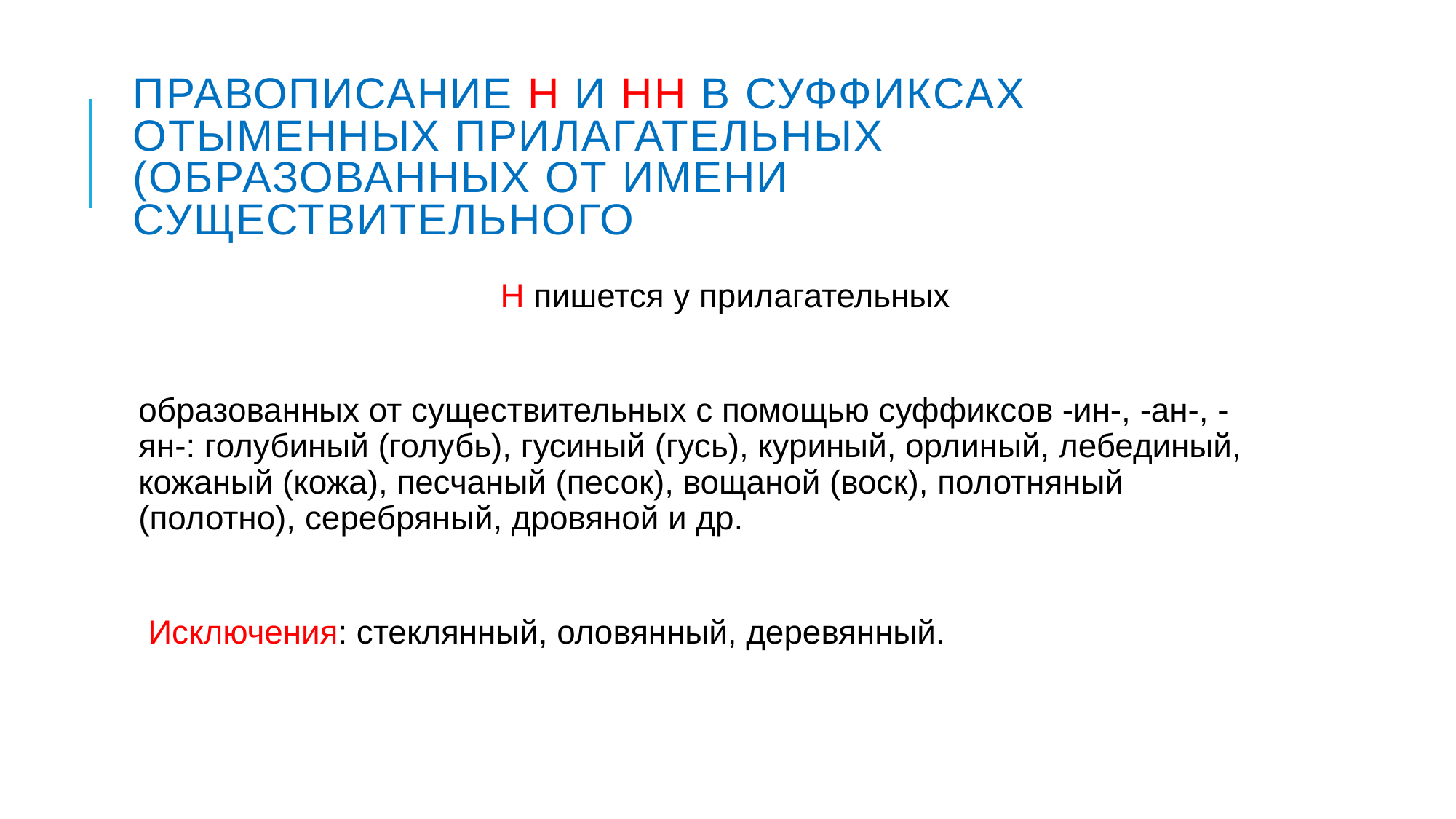

# Правописание Н и НН в суффиксах отыменных прилагательных (образованных от имени существительного
                                       Н пишется у прилагательных

образованных от существительных с помощью суффиксов -ин-, -ан-, -ян-: голубиный (голубь), гусиный (гусь), куриный, орлиный, лебединый, кожаный (кожа), песчаный (песок), вощаной (воск), полотняный (полотно), серебряный, дровяной и др.

 Исключения: стеклянный, оловянный, деревянный.